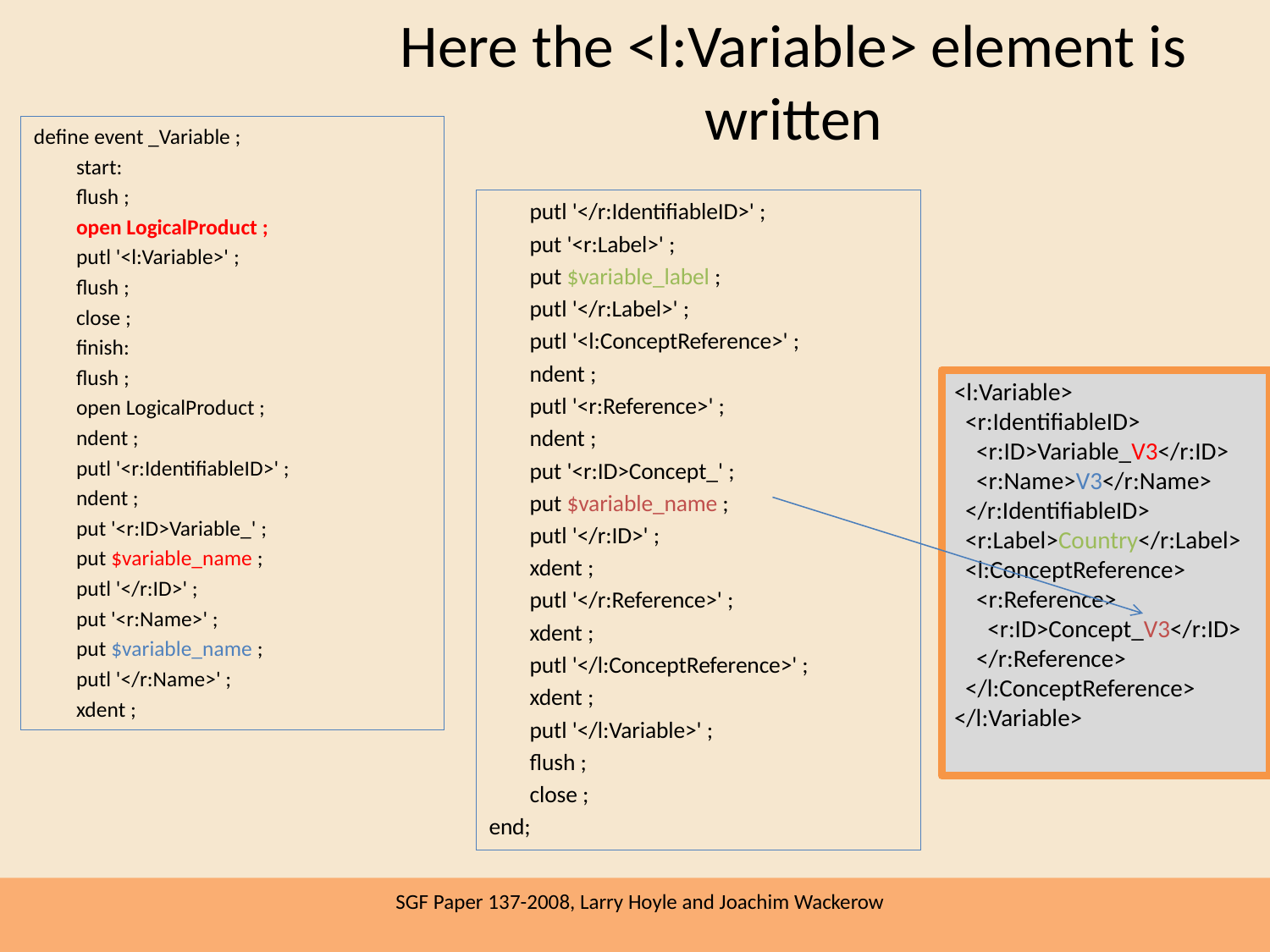

# Here the <l:Variable> element is written
define event _Variable ;
	start:
		flush ;
		open LogicalProduct ;
		putl '<l:Variable>' ;
		flush ;
		close ;
	finish:
		flush ;
		open LogicalProduct ;
		ndent ;
		putl '<r:IdentifiableID>' ;
		ndent ;
		put '<r:ID>Variable_' ;
		put $variable_name ;
		putl '</r:ID>' ;
		put '<r:Name>' ;
		put $variable_name ;
		putl '</r:Name>' ;
		xdent ;

	putl '</r:IdentifiableID>' ;
	put '<r:Label>' ;
	put $variable_label ;
	putl '</r:Label>' ;
	putl '<l:ConceptReference>' ;
	ndent ;
	putl '<r:Reference>' ;
	ndent ;
	put '<r:ID>Concept_' ;
	put $variable_name ;
	putl '</r:ID>' ;
	xdent ;
	putl '</r:Reference>' ;
	xdent ;
	putl '</l:ConceptReference>' ;
	xdent ;
	putl '</l:Variable>' ;
	flush ;
	close ;
end;

<l:Variable>
  <r:IdentifiableID>
    <r:ID>Variable_V3</r:ID>
    <r:Name>V3</r:Name>
  </r:IdentifiableID>
  <r:Label>Country</r:Label>
  <l:ConceptReference>
    <r:Reference>
      <r:ID>Concept_V3</r:ID>
    </r:Reference>
  </l:ConceptReference>
</l:Variable>

SGF Paper 137-2008, Larry Hoyle and Joachim Wackerow